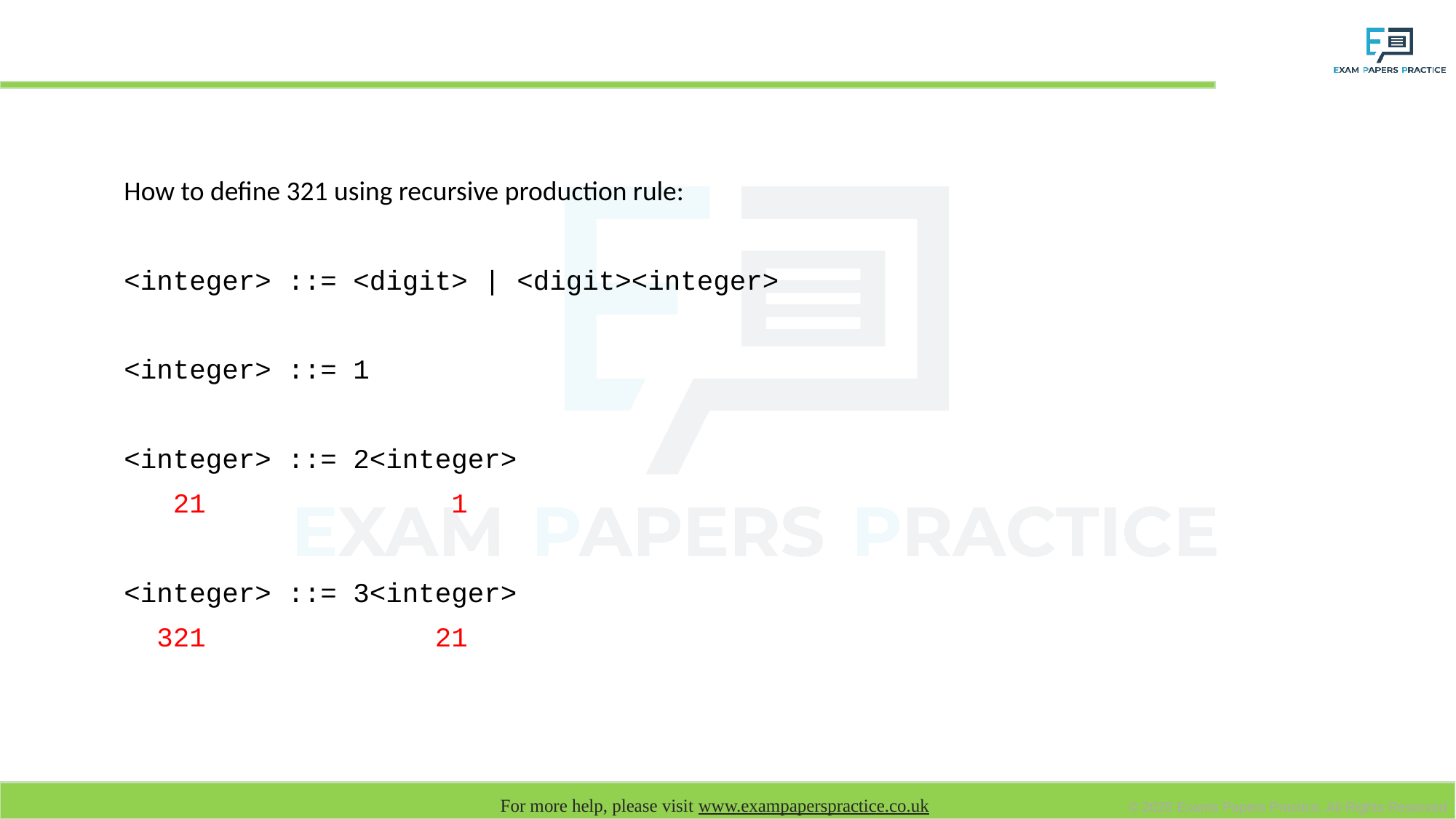

# BNF Recursion
How to define 321 using recursive production rule:

<integer> ::= <digit> | <digit><integer>

<integer> ::= 1

<integer> ::= 2<integer>
   21               1

<integer> ::= 3<integer>
  321              21